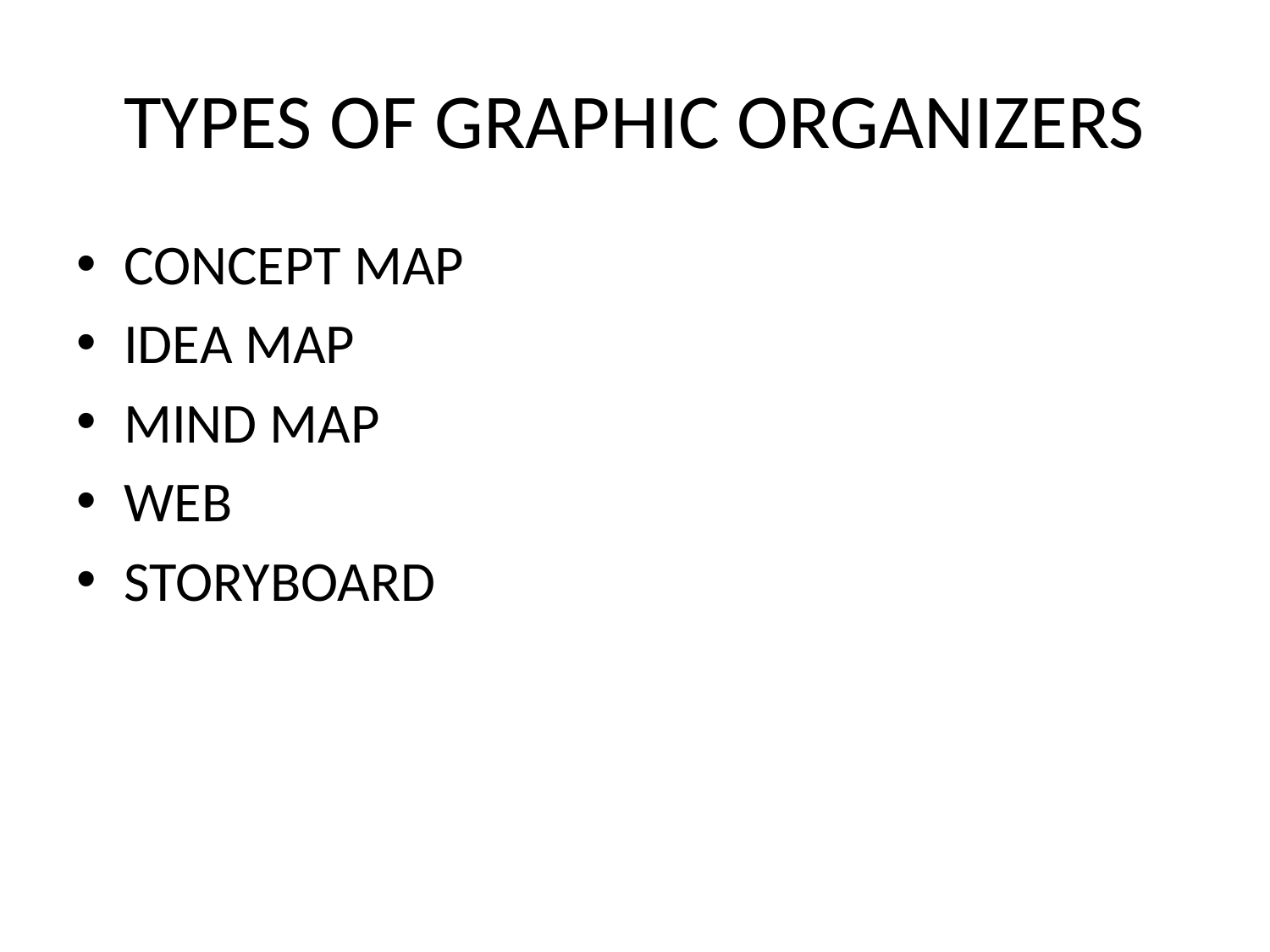

# TYPES OF GRAPHIC ORGANIZERS
CONCEPT MAP
IDEA MAP
MIND MAP
WEB
STORYBOARD